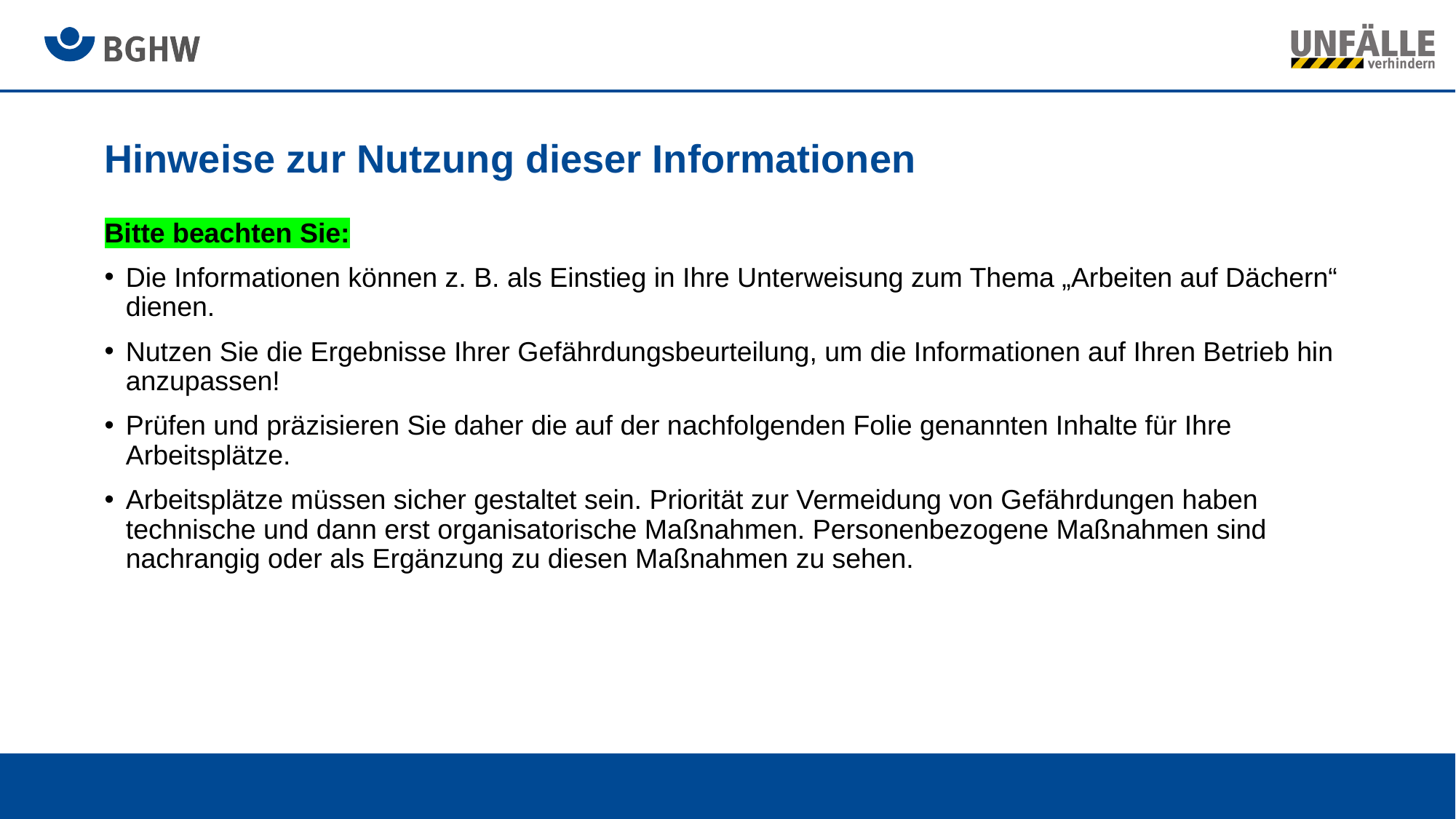

# Hinweise zur Nutzung dieser Informationen
Bitte beachten Sie:
Die Informationen können z. B. als Einstieg in Ihre Unterweisung zum Thema „Arbeiten auf Dächern“ dienen.
Nutzen Sie die Ergebnisse Ihrer Gefährdungsbeurteilung, um die Informationen auf Ihren Betrieb hin anzupassen!
Prüfen und präzisieren Sie daher die auf der nachfolgenden Folie genannten Inhalte für Ihre Arbeitsplätze.
Arbeitsplätze müssen sicher gestaltet sein. Priorität zur Vermeidung von Gefährdungen haben technische und dann erst organisatorische Maßnahmen. Personenbezogene Maßnahmen sind nachrangig oder als Ergänzung zu diesen Maßnahmen zu sehen.